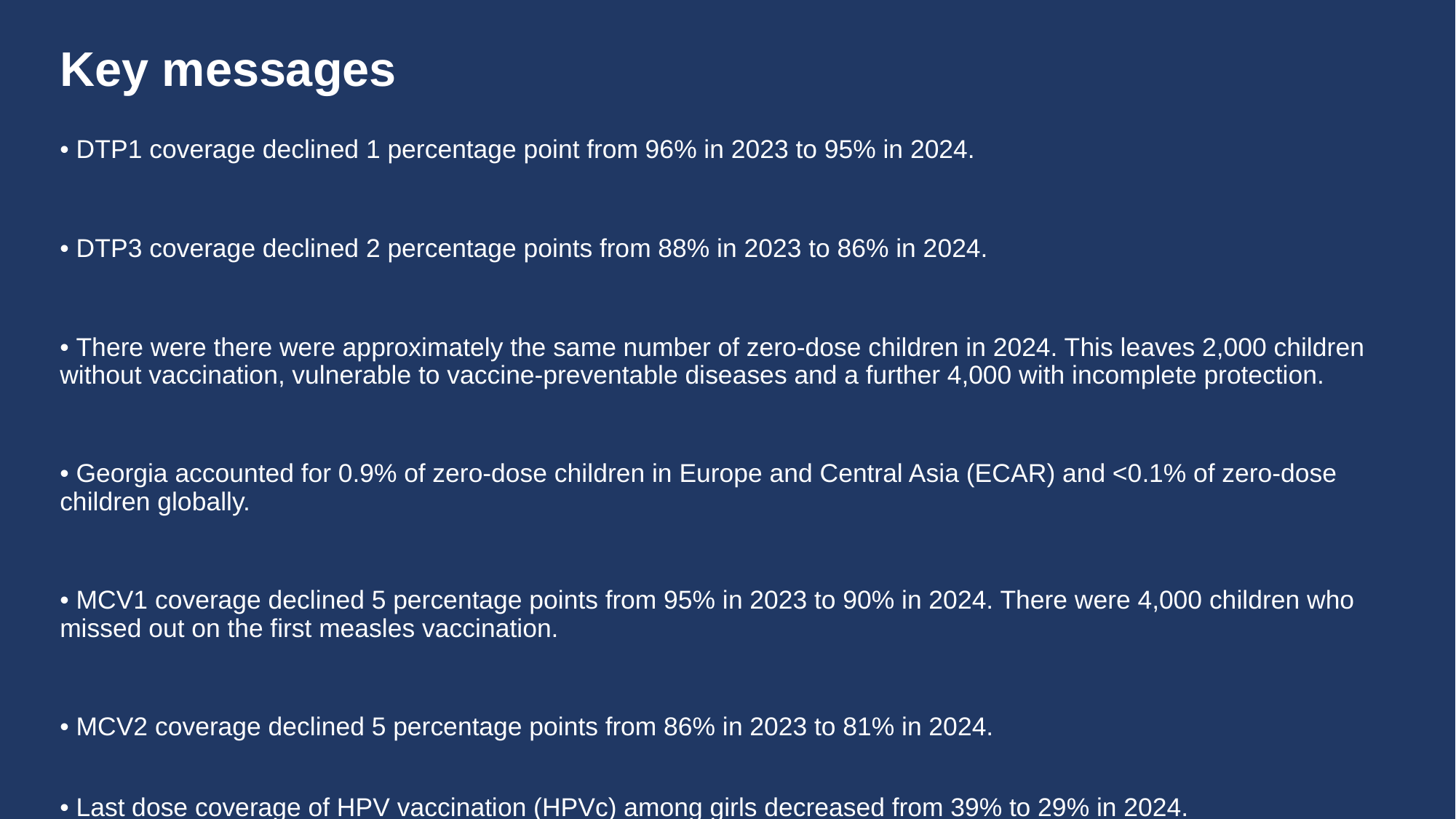

# Key messages
• DTP1 coverage declined 1 percentage point from 96% in 2023 to 95% in 2024.

• DTP3 coverage declined 2 percentage points from 88% in 2023 to 86% in 2024.

• There were there were approximately the same number of zero-dose children in 2024. This leaves 2,000 children without vaccination, vulnerable to vaccine-preventable diseases and a further 4,000 with incomplete protection.

• Georgia accounted for 0.9% of zero-dose children in Europe and Central Asia (ECAR) and <0.1% of zero-dose children globally.

• MCV1 coverage declined 5 percentage points from 95% in 2023 to 90% in 2024. There were 4,000 children who missed out on the first measles vaccination.

• MCV2 coverage declined 5 percentage points from 86% in 2023 to 81% in 2024.

• Last dose coverage of HPV vaccination (HPVc) among girls decreased from 39% to 29% in 2024.